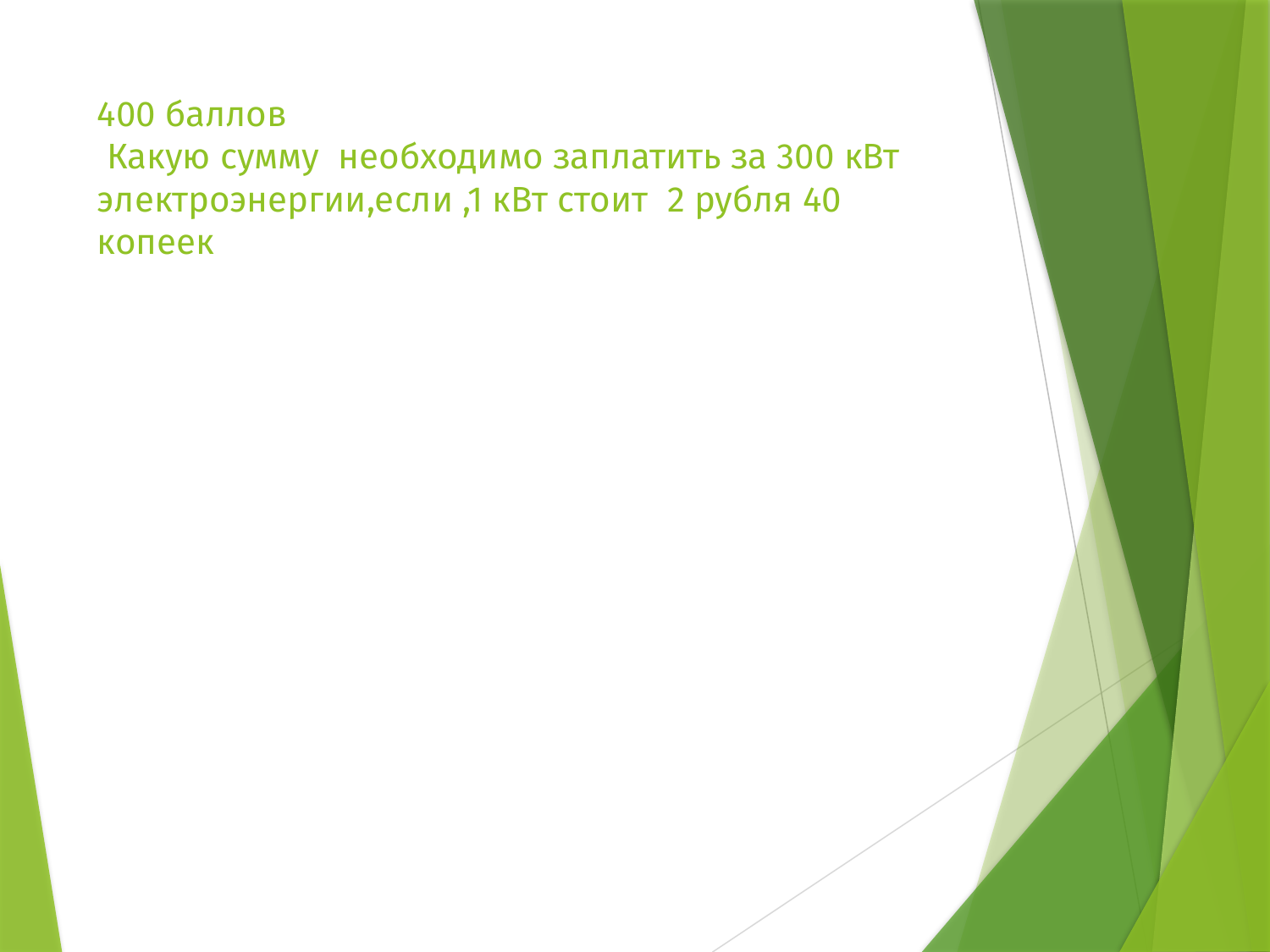

# 400 баллов Какую сумму  необходимо заплатить за 300 кВт электроэнергии,если ,1 кВт стоит  2 рубля 40 копеек